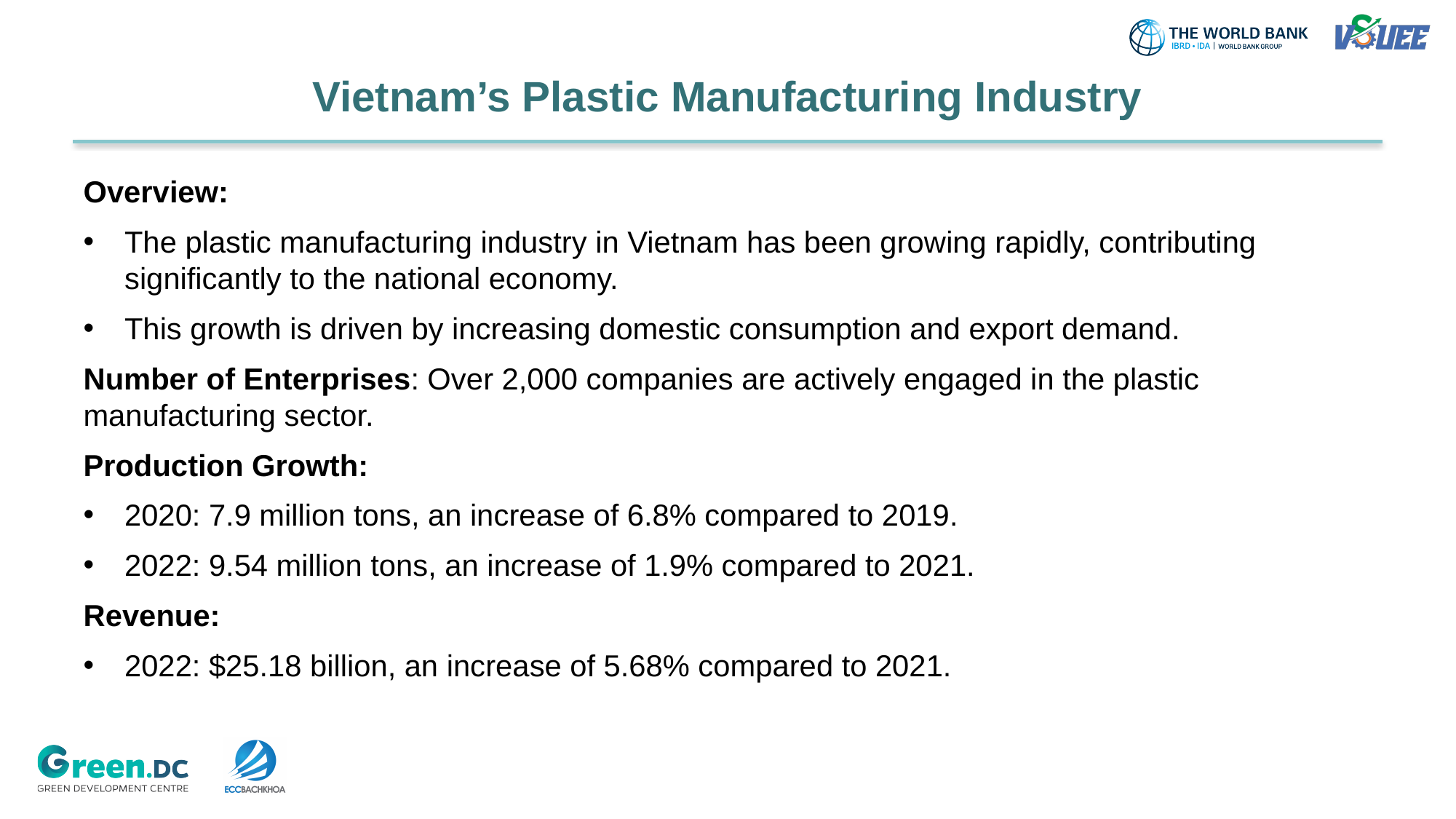

# Vietnam’s Plastic Manufacturing Industry
Overview:
The plastic manufacturing industry in Vietnam has been growing rapidly, contributing significantly to the national economy.
This growth is driven by increasing domestic consumption and export demand.
Number of Enterprises: Over 2,000 companies are actively engaged in the plastic manufacturing sector.
Production Growth:
2020: 7.9 million tons, an increase of 6.8% compared to 2019.
2022: 9.54 million tons, an increase of 1.9% compared to 2021.
Revenue:
2022: $25.18 billion, an increase of 5.68% compared to 2021.